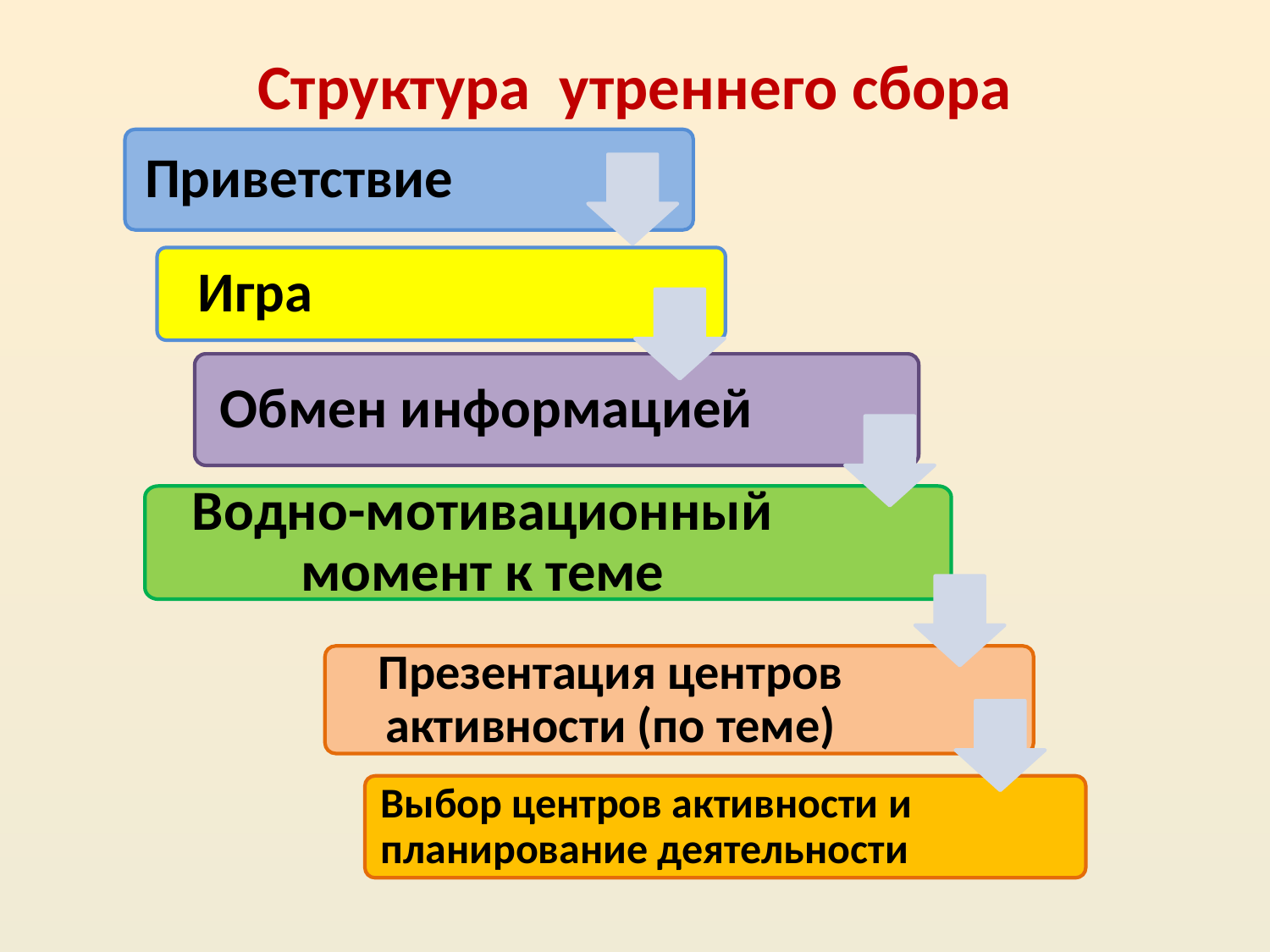

Структура  утреннего сбора
Приветствие

Игра

Обмен информацией

Водно-мотивационный момент к теме

Презентация центров активности (по теме)

Выбор центров активности и планирование деятельности